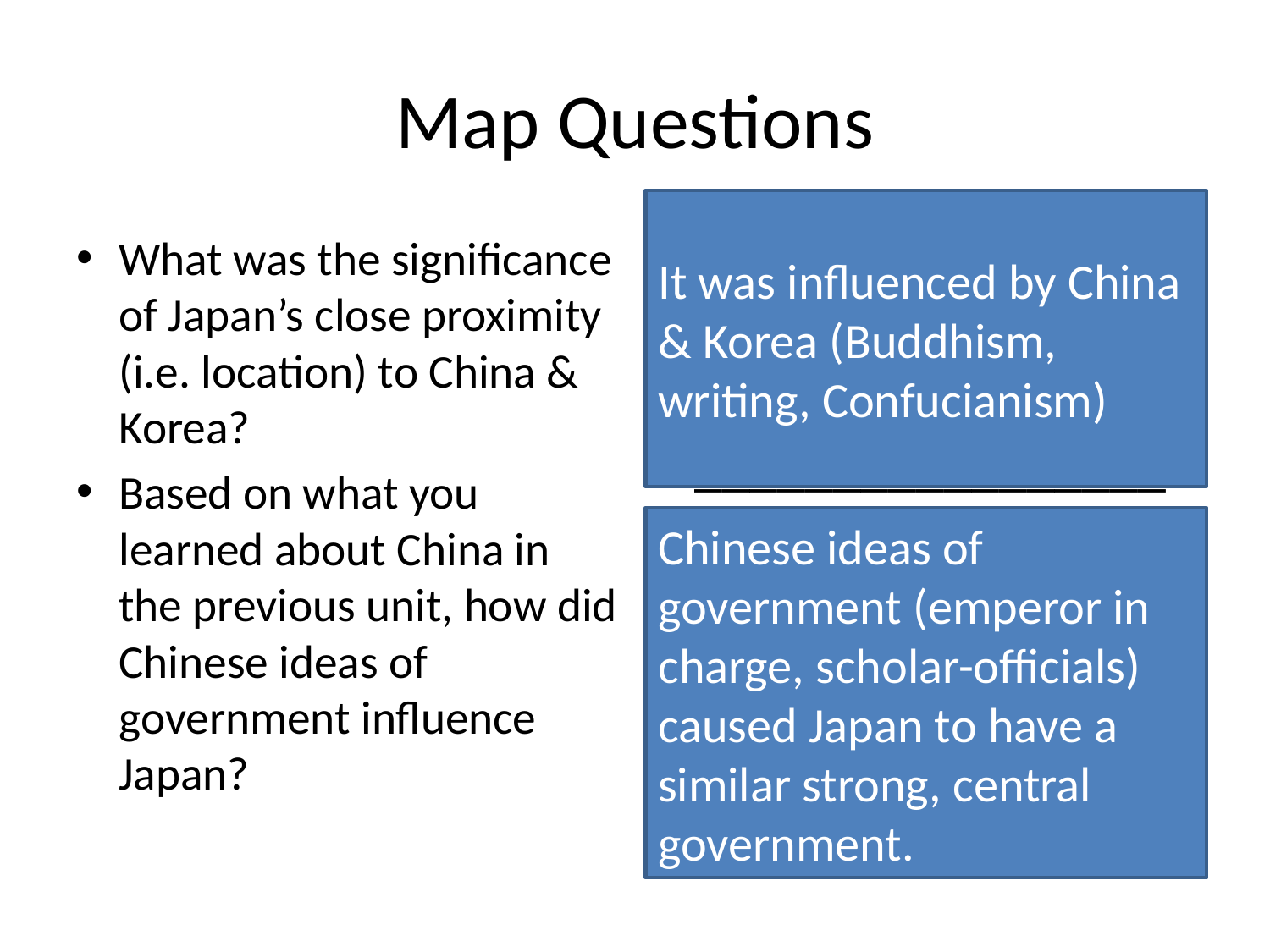

# Map Questions
It was influenced by China & Korea (Buddhism, writing, Confucianism)
What was the significance of Japan’s close proximity (i.e. location) to China & Korea?
Based on what you learned about China in the previous unit, how did Chinese ideas of government influence Japan?

____________________________________________________________________
_____________________________________________________________________________________

Chinese ideas of government (emperor in charge, scholar-officials) caused Japan to have a similar strong, central government.